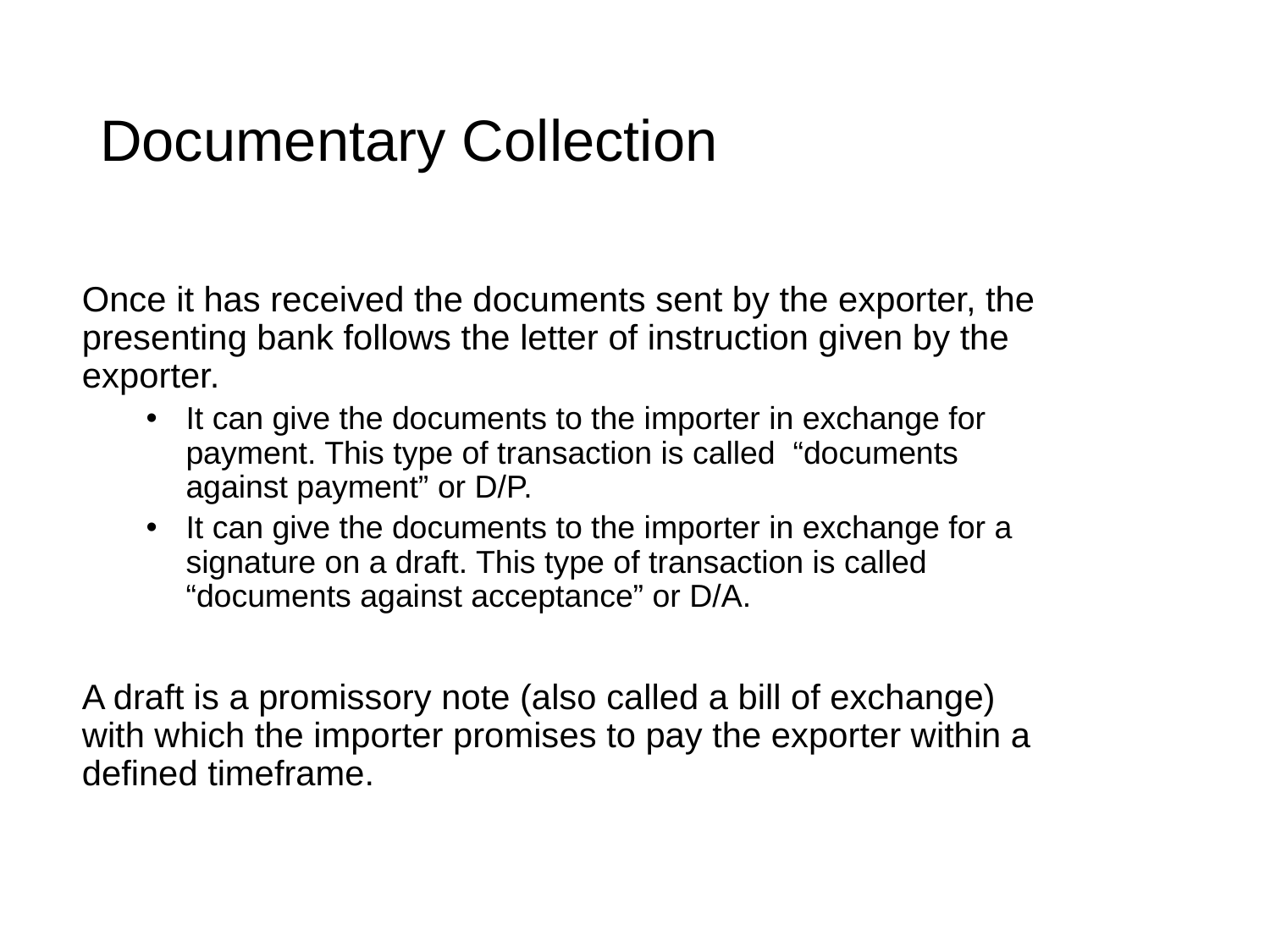

# Documentary Collection
Once it has received the documents sent by the exporter, the presenting bank follows the letter of instruction given by the exporter.
It can give the documents to the importer in exchange for payment. This type of transaction is called  “documents against payment” or D/P.
It can give the documents to the importer in exchange for a signature on a draft. This type of transaction is called  “documents against acceptance” or D/A.

A draft is a promissory note (also called a bill of exchange) with which the importer promises to pay the exporter within a defined timeframe.